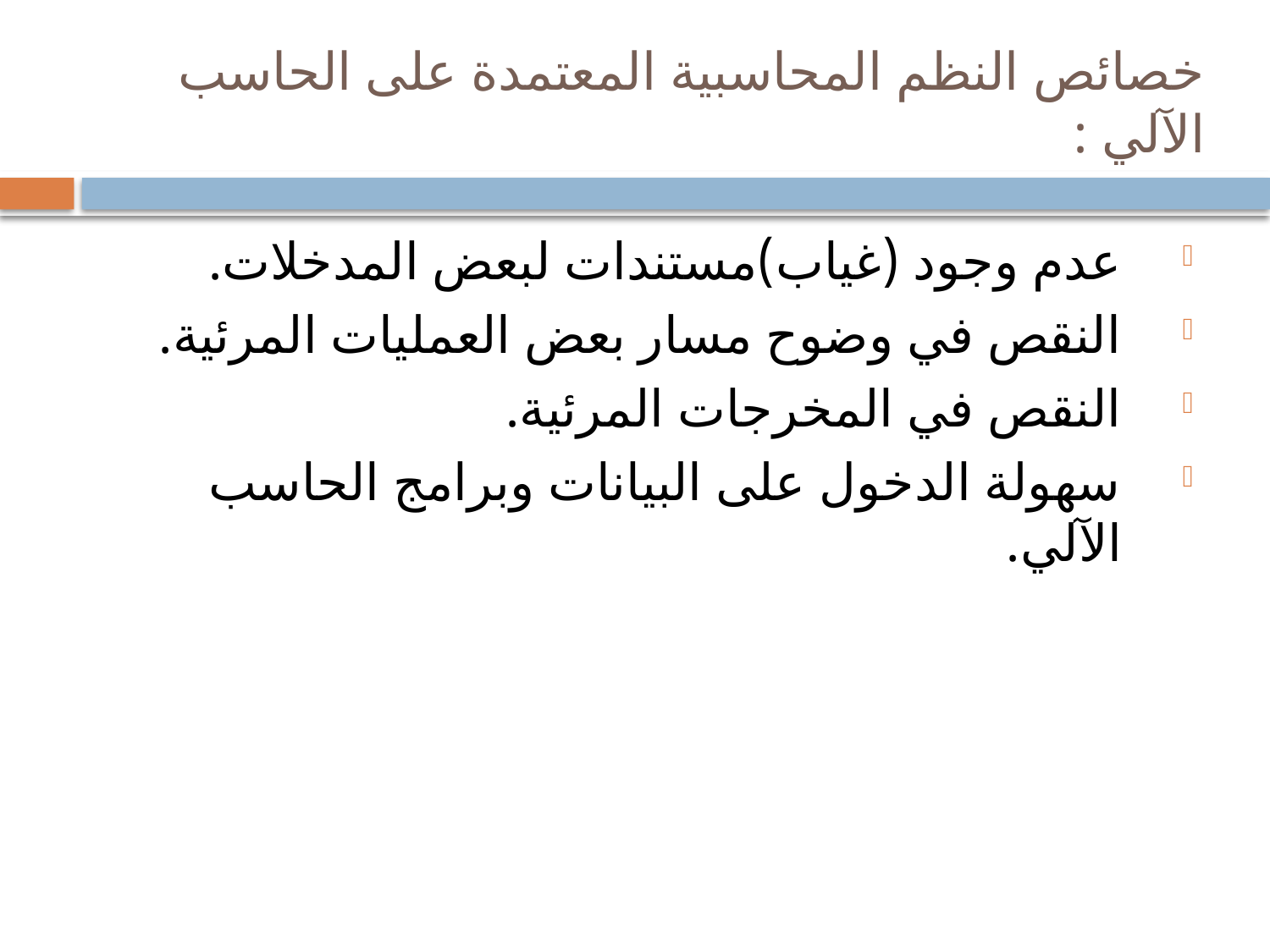

# خصائص النظم المحاسبية المعتمدة على الحاسب الآلي :
عدم وجود (غياب)مستندات لبعض المدخلات.
النقص في وضوح مسار بعض العمليات المرئية.
النقص في المخرجات المرئية.
سهولة الدخول على البيانات وبرامج الحاسب الآلي.